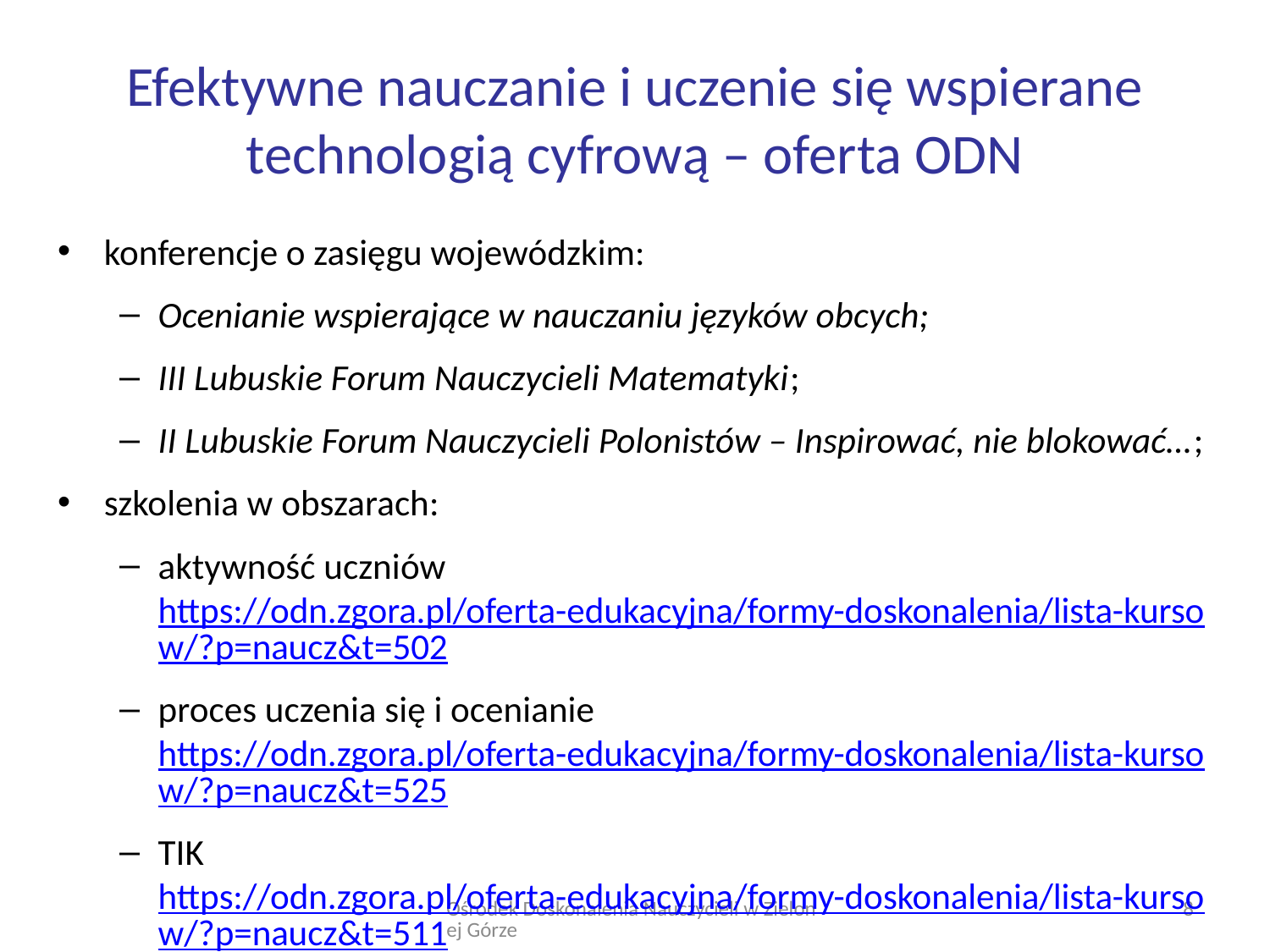

# Efektywne nauczanie i uczenie się wspierane technologią cyfrową – oferta ODN
konferencje o zasięgu wojewódzkim:
Ocenianie wspierające w nauczaniu języków obcych;
III Lubuskie Forum Nauczycieli Matematyki;
II Lubuskie Forum Nauczycieli Polonistów – Inspirować, nie blokować…;
szkolenia w obszarach:
aktywność uczniów https://odn.zgora.pl/oferta-edukacyjna/formy-doskonalenia/lista-kursow/?p=naucz&t=502
proces uczenia się i ocenianie https://odn.zgora.pl/oferta-edukacyjna/formy-doskonalenia/lista-kursow/?p=naucz&t=525
TIK https://odn.zgora.pl/oferta-edukacyjna/formy-doskonalenia/lista-kursow/?p=naucz&t=511

Ośrodek Doskonalenia Nauczycieli w Zielonej Górze
8